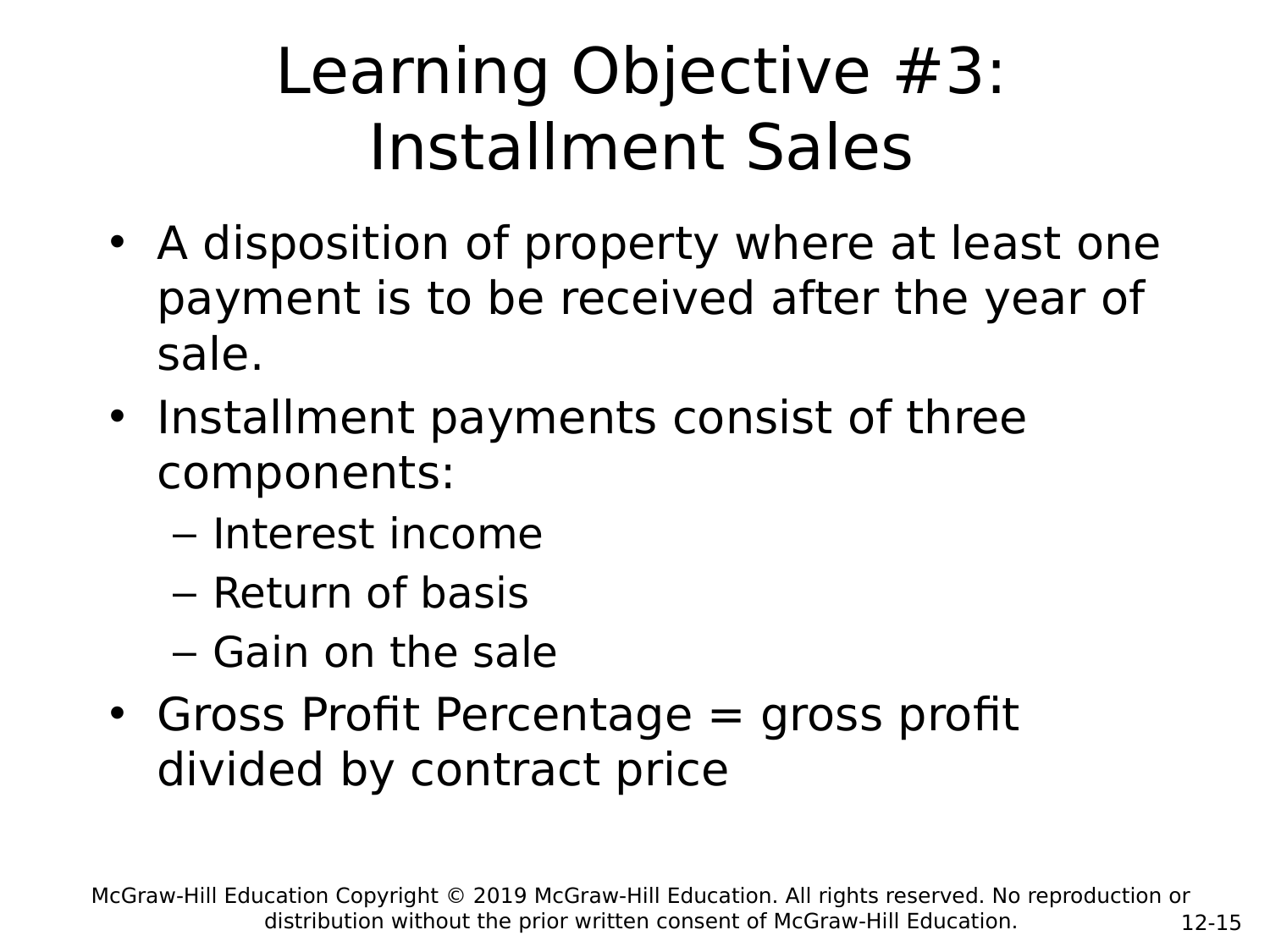

Learning Objective #3: Installment Sales
A disposition of property where at least one payment is to be received after the year of sale.
Installment payments consist of three components:
Interest income
Return of basis
Gain on the sale
Gross Profit Percentage = gross profit divided by contract price

McGraw-Hill Education Copyright © 2019 McGraw-Hill Education. All rights reserved. No reproduction or distribution without the prior written consent of McGraw-Hill Education.
12-15